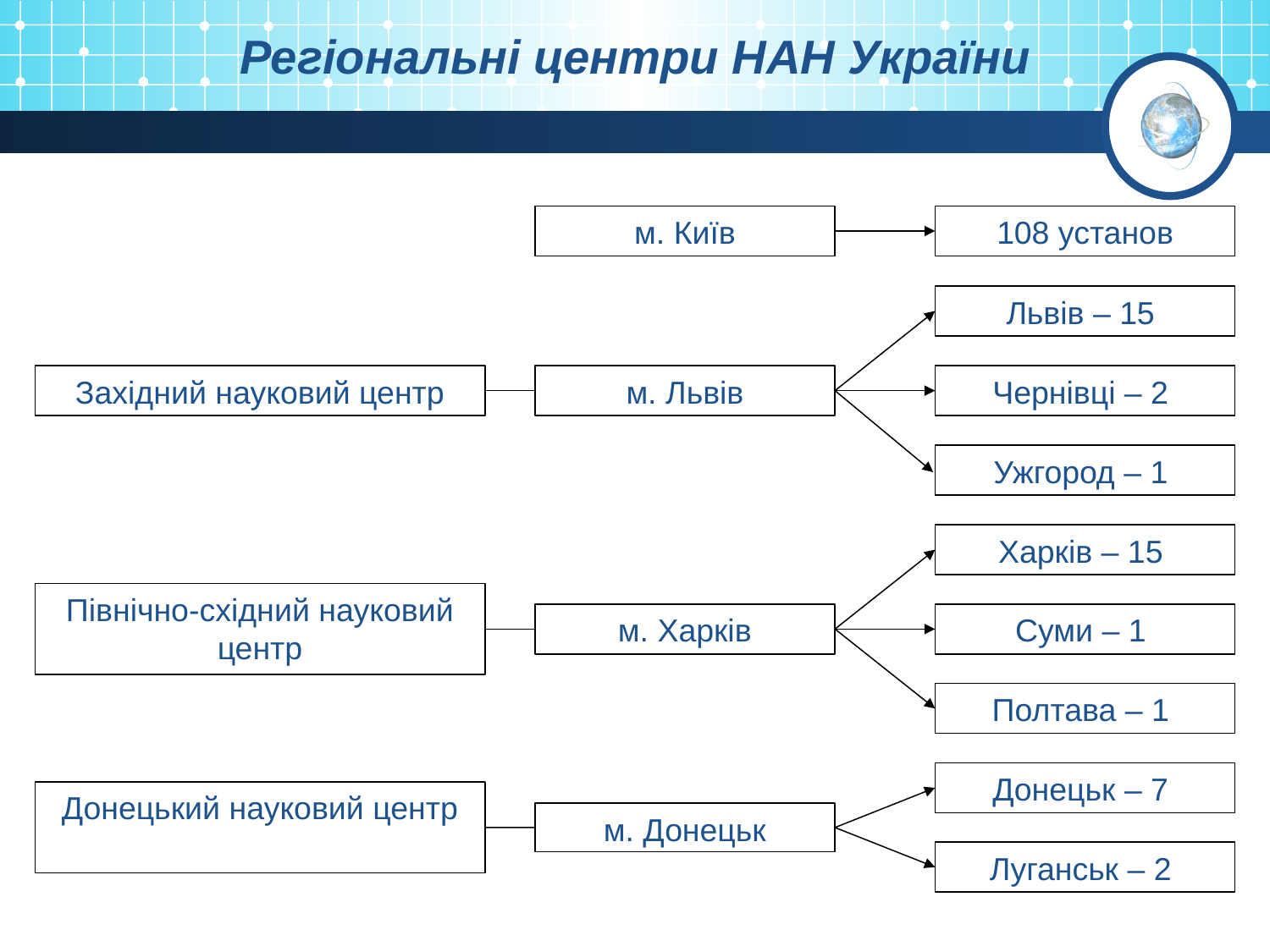

# Регіональні центри НАН України
м. Київ
108 установ
Львів – 15
Західний науковий центр
м. Львів
Чернівці – 2
Ужгород – 1
Харків – 15
Північно-східний науковий центр
м. Харків
Суми – 1
Полтава – 1
Донецьк – 7
Донецький науковий центр
м. Донецьк
Луганськ – 2